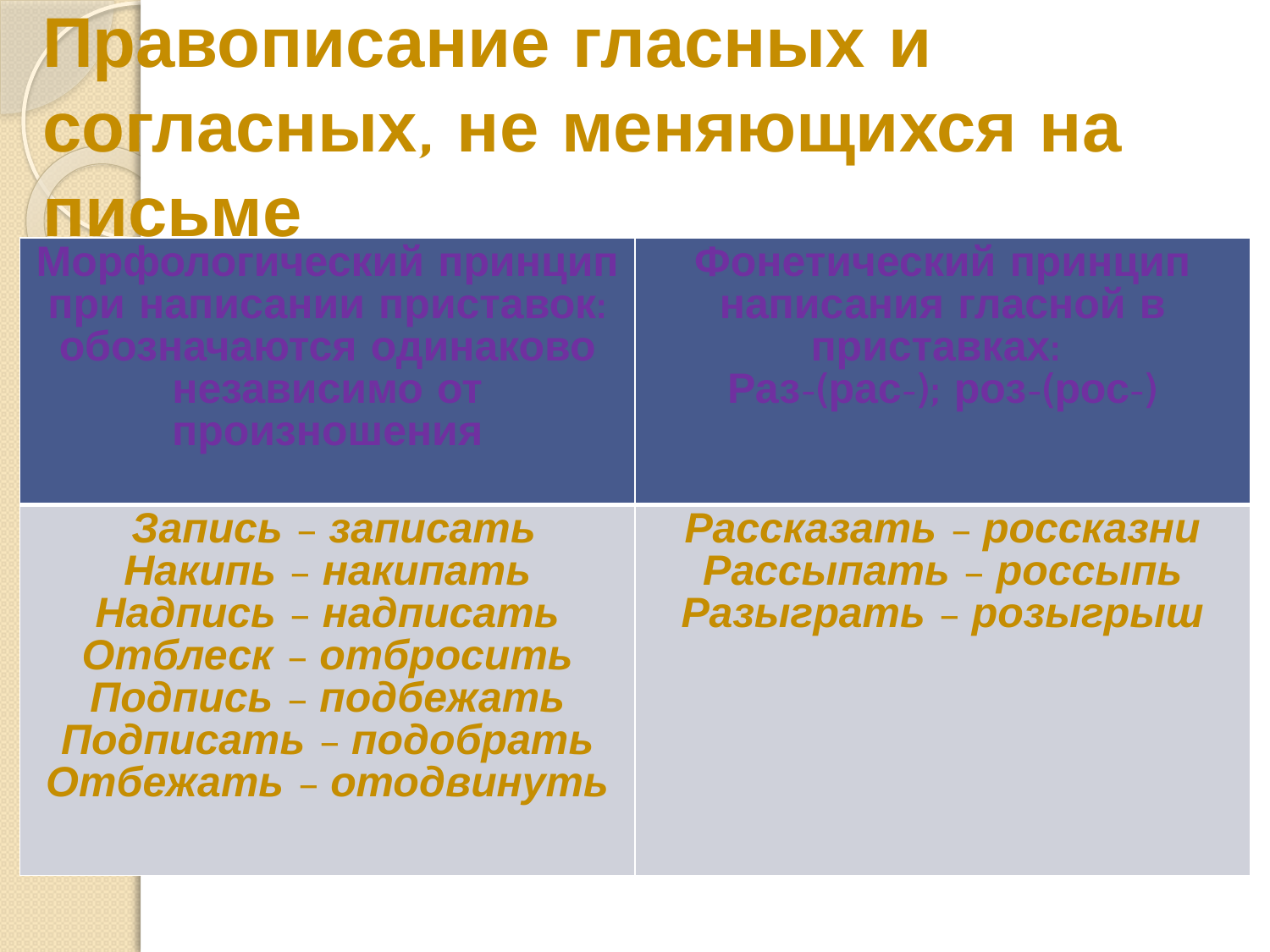

# Правописание гласных и согласных, не меняющихся на письме
| Морфологический принцип при написании приставок: обозначаются одинаково независимо от произношения | Фонетический принцип написания гласной в приставках: Раз-(рас-); роз-(рос-) |
| --- | --- |
| Запись – записать Накипь – накипать Надпись – надписать Отблеск – отбросить Подпись – подбежать Подписать – подобрать Отбежать – отодвинуть | Рассказать – россказни Рассыпать – россыпь Разыграть – розыгрыш |